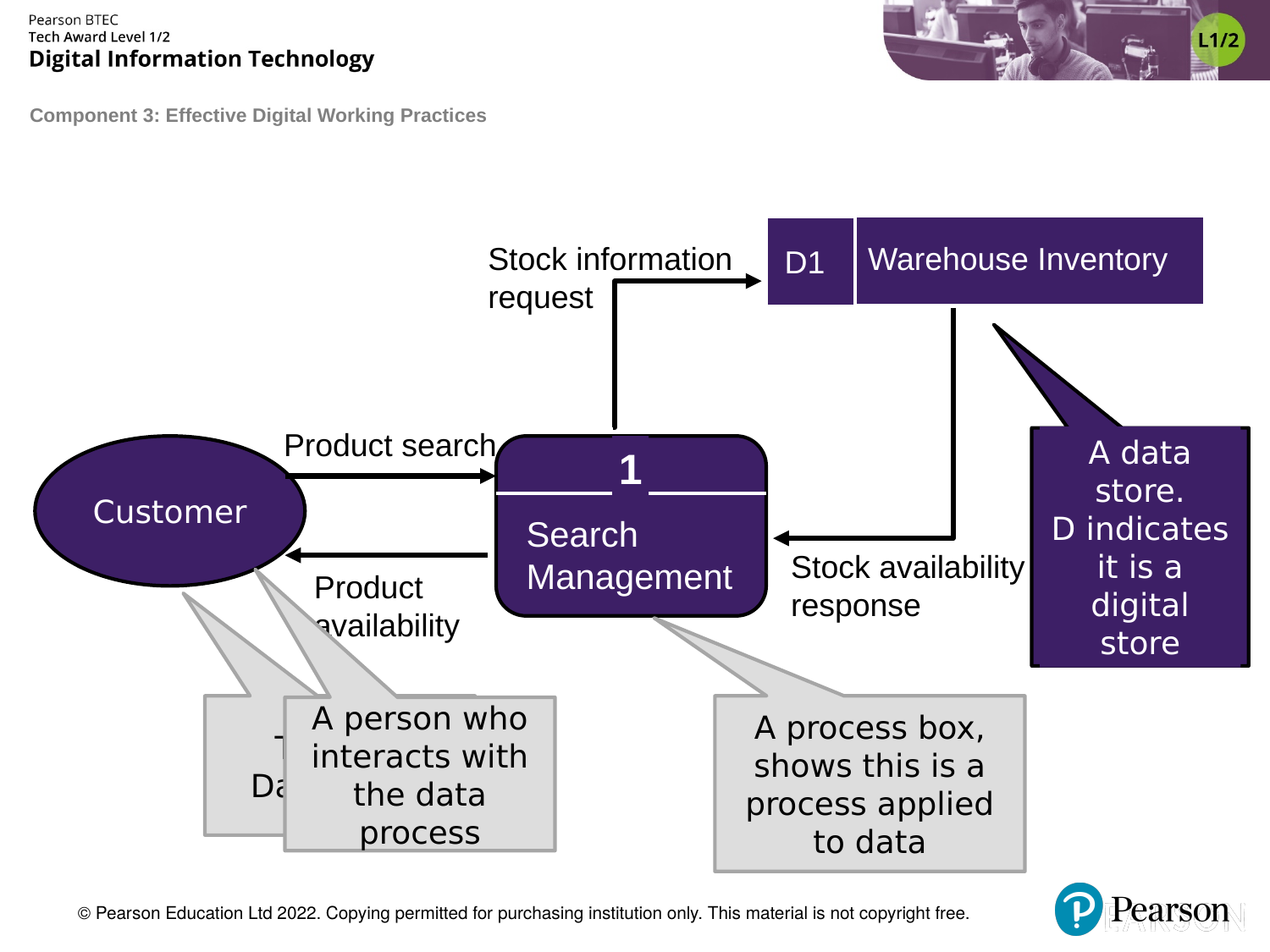

Warehouse Inventory
D1
Stock information
request

Stock availability
response

A data store.
D indicates it is a digital store
Product search

Customer
1

Search
Management

Product
availability

A person who interacts with the data process

This is a
Data Entity

A process box, shows this is a process applied to data
© Pearson Education Ltd 2022. Copying permitted for purchasing institution only. This material is not copyright free.